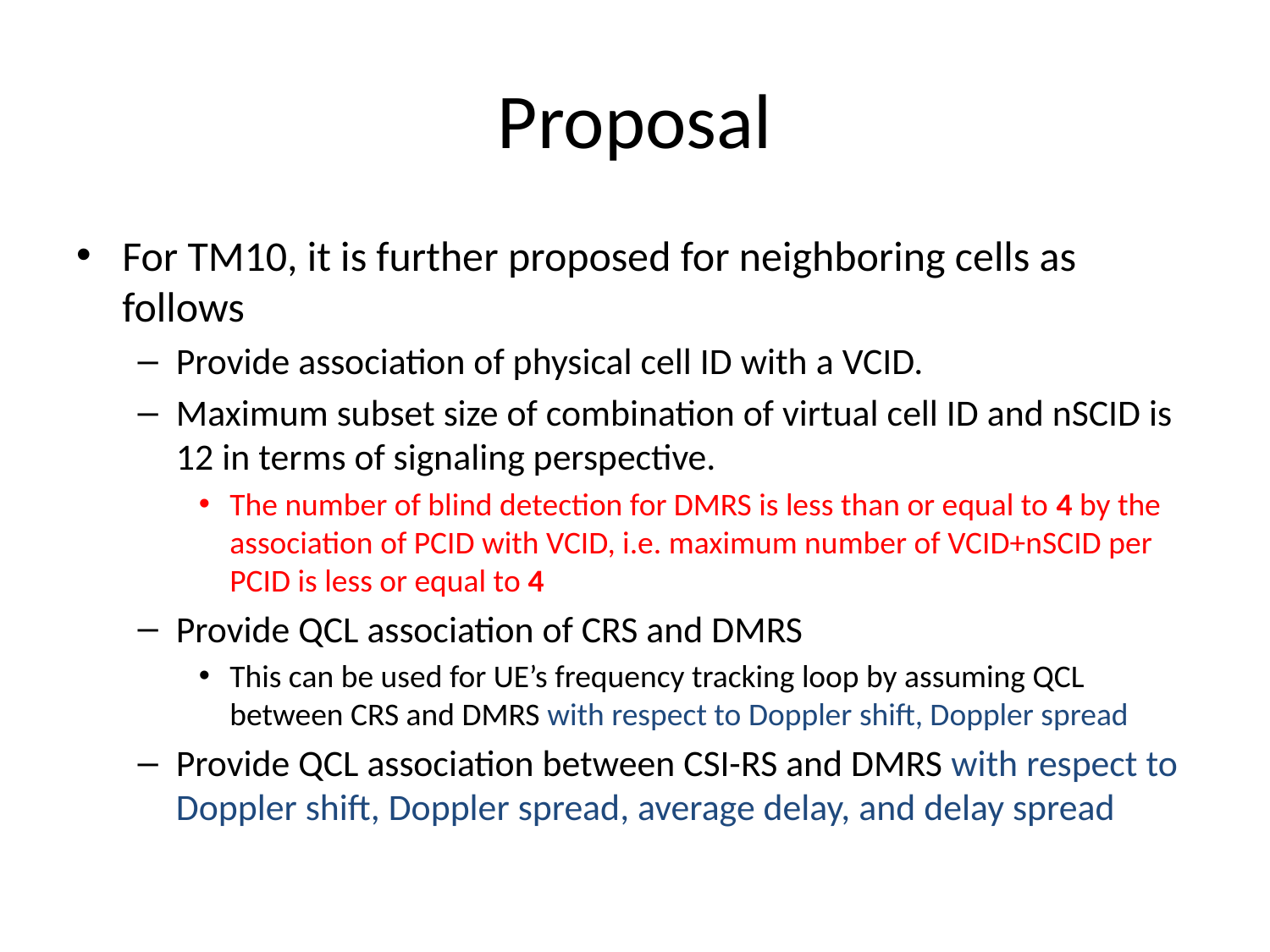

# Proposal
For TM10, it is further proposed for neighboring cells as follows
Provide association of physical cell ID with a VCID.
Maximum subset size of combination of virtual cell ID and nSCID is 12 in terms of signaling perspective.
The number of blind detection for DMRS is less than or equal to 4 by the association of PCID with VCID, i.e. maximum number of VCID+nSCID per PCID is less or equal to 4
Provide QCL association of CRS and DMRS
This can be used for UE’s frequency tracking loop by assuming QCL between CRS and DMRS with respect to Doppler shift, Doppler spread
Provide QCL association between CSI-RS and DMRS with respect to Doppler shift, Doppler spread, average delay, and delay spread